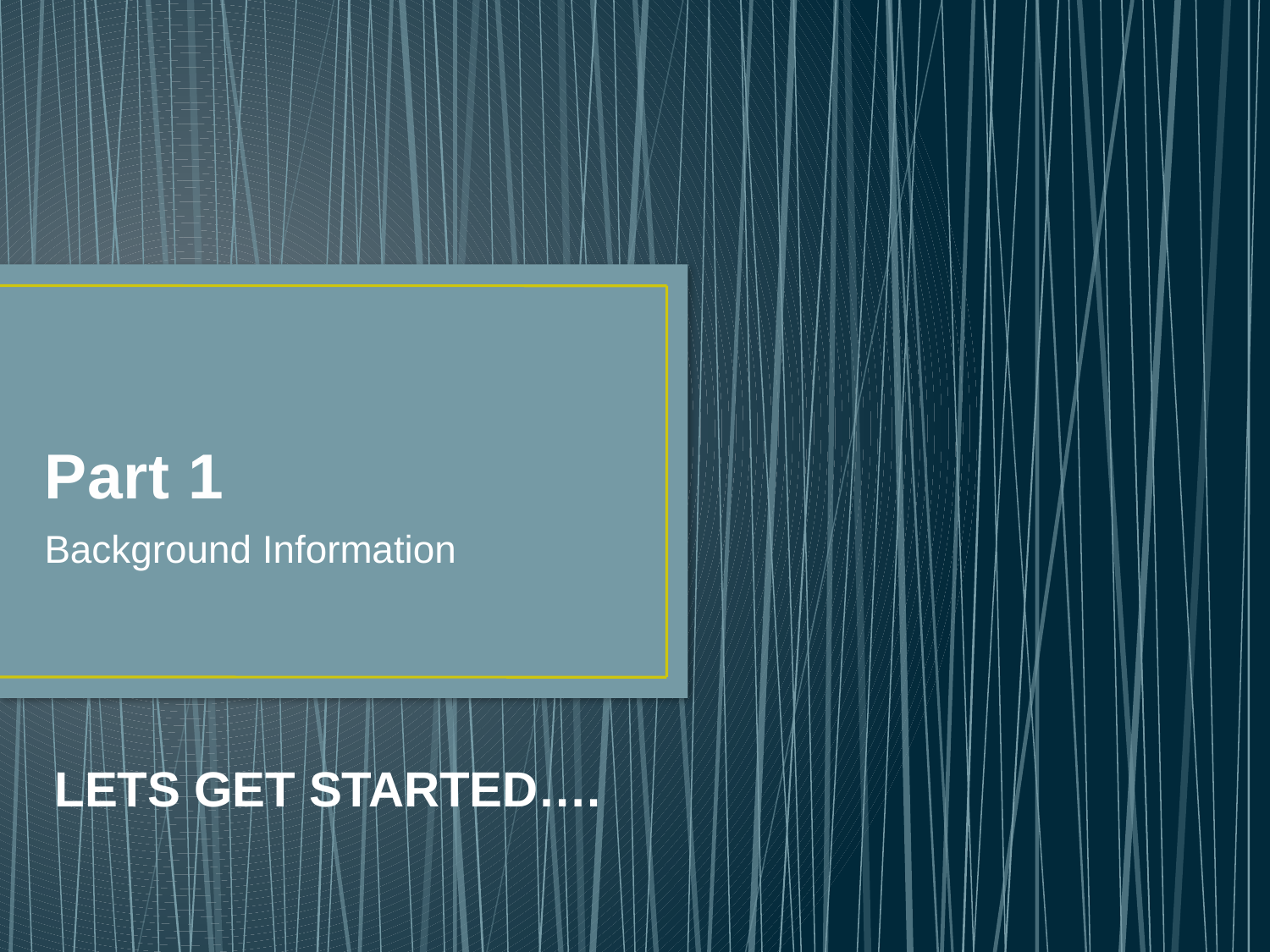

# Part 1
Background Information
LETS GET STARTED….